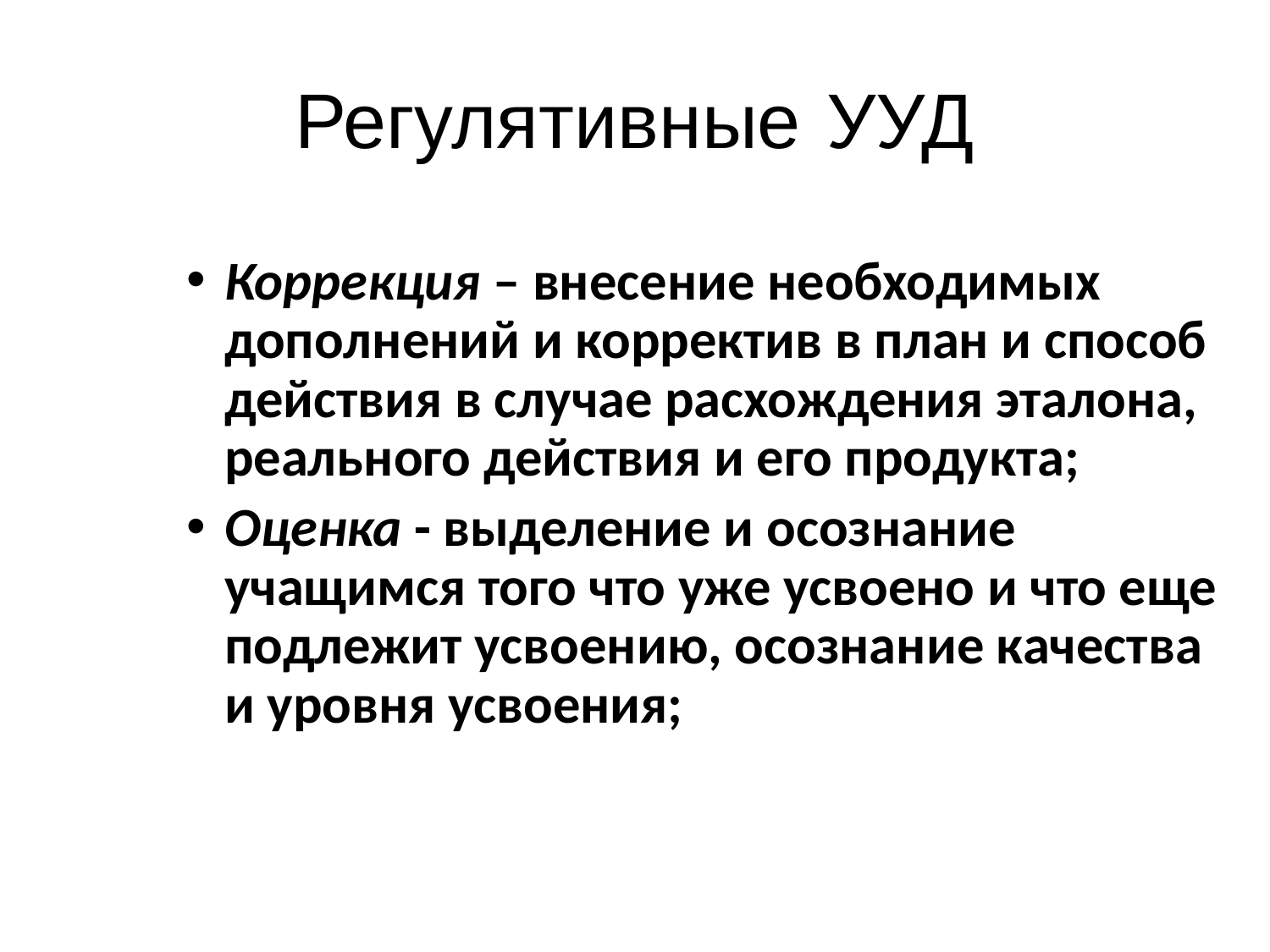

# Регулятивные УУД
Коррекция – внесение необходимых дополнений и корректив в план и способ действия в случае расхождения эталона, реального действия и его продукта;
Оценка - выделение и осознание учащимся того что уже усвоено и что еще подлежит усвоению, осознание качества и уровня усвоения;